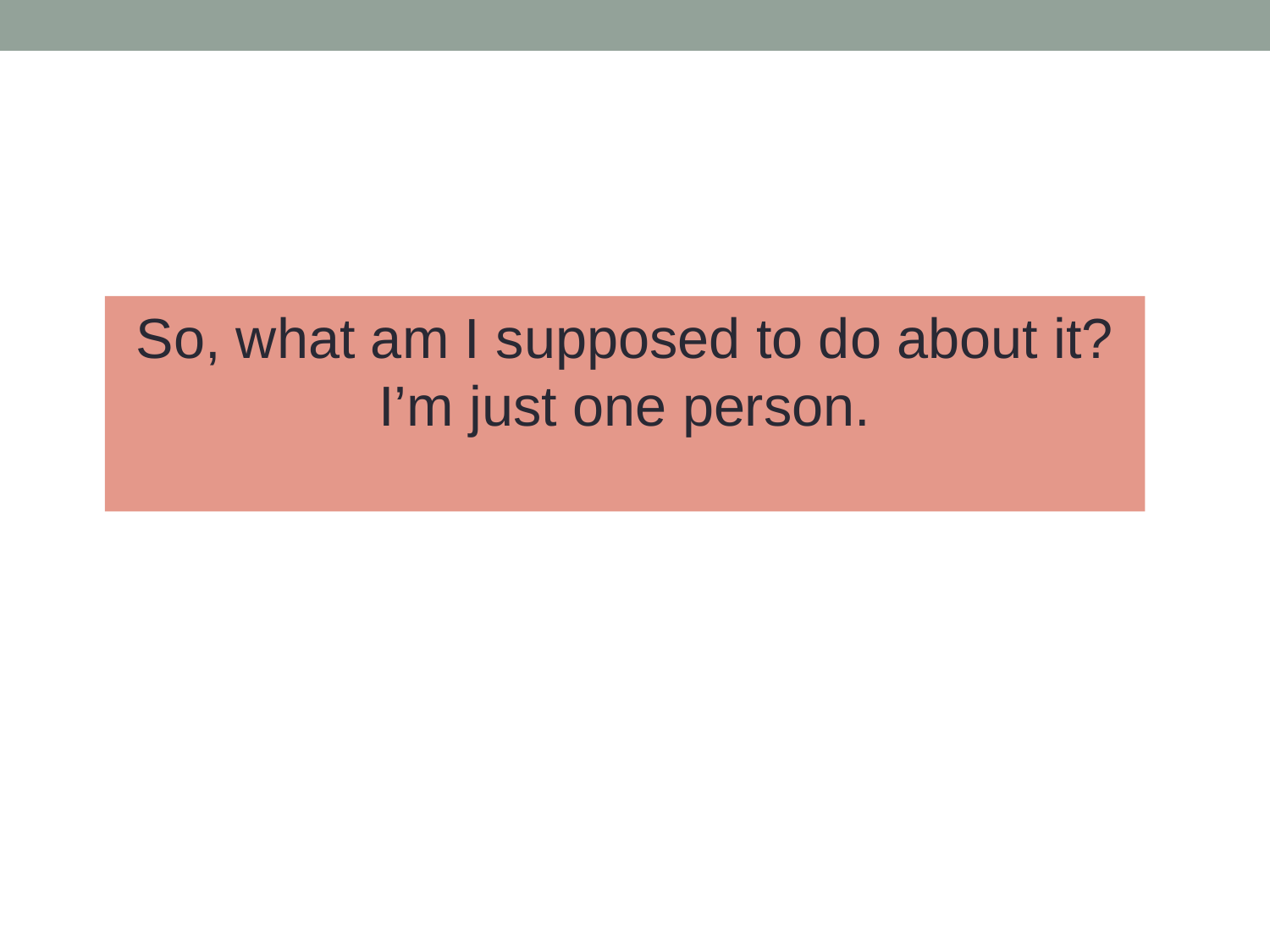

So, what am I supposed to do about it?
I’m just one person.